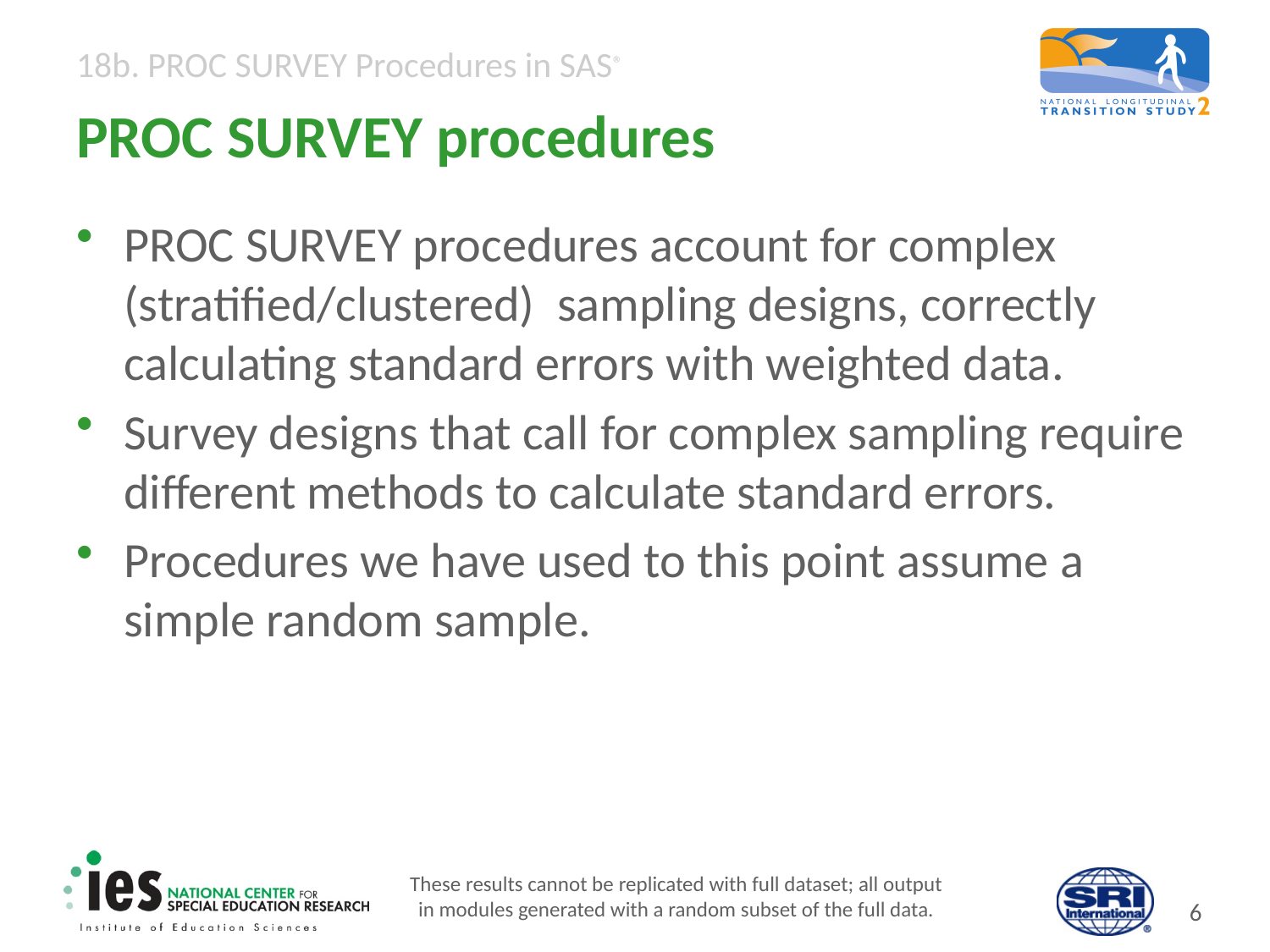

# PROC SURVEY procedures
PROC SURVEY procedures account for complex (stratified/clustered)  sampling designs, correctly calculating standard errors with weighted data.
Survey designs that call for complex sampling require different methods to calculate standard errors.
Procedures we have used to this point assume a simple random sample.
These results cannot be replicated with full dataset; all output
in modules generated with a random subset of the full data.
6